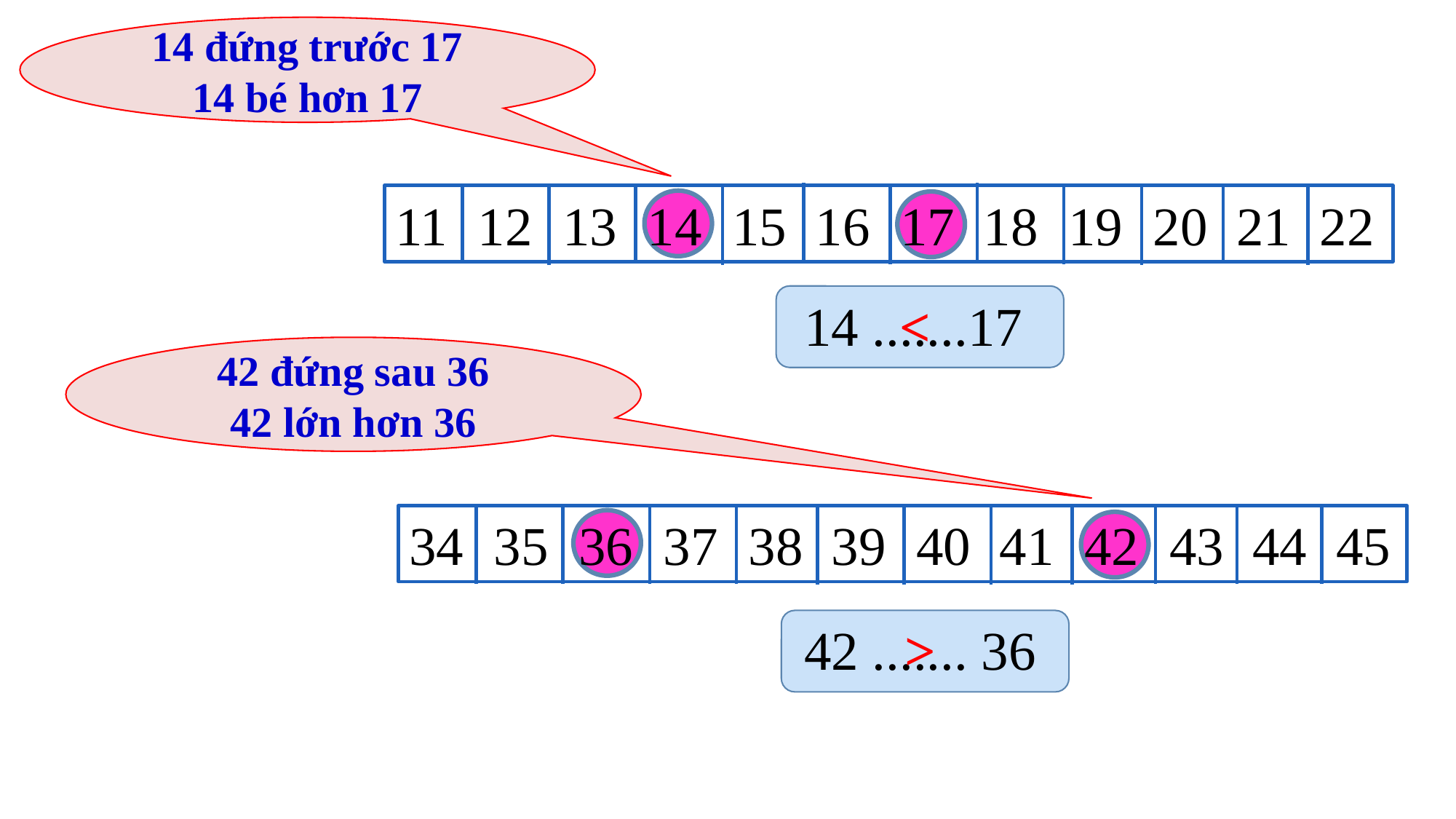

14 đứng trước 17
14 bé hơn 17
11  12  13  14  15  16  17  18  19  20  21  22

<

14 .......17
42 đứng sau 36
42 lớn hơn 36
34  35  36  37  38  39  40  41  42  43  44  45

>

42 ....... 36